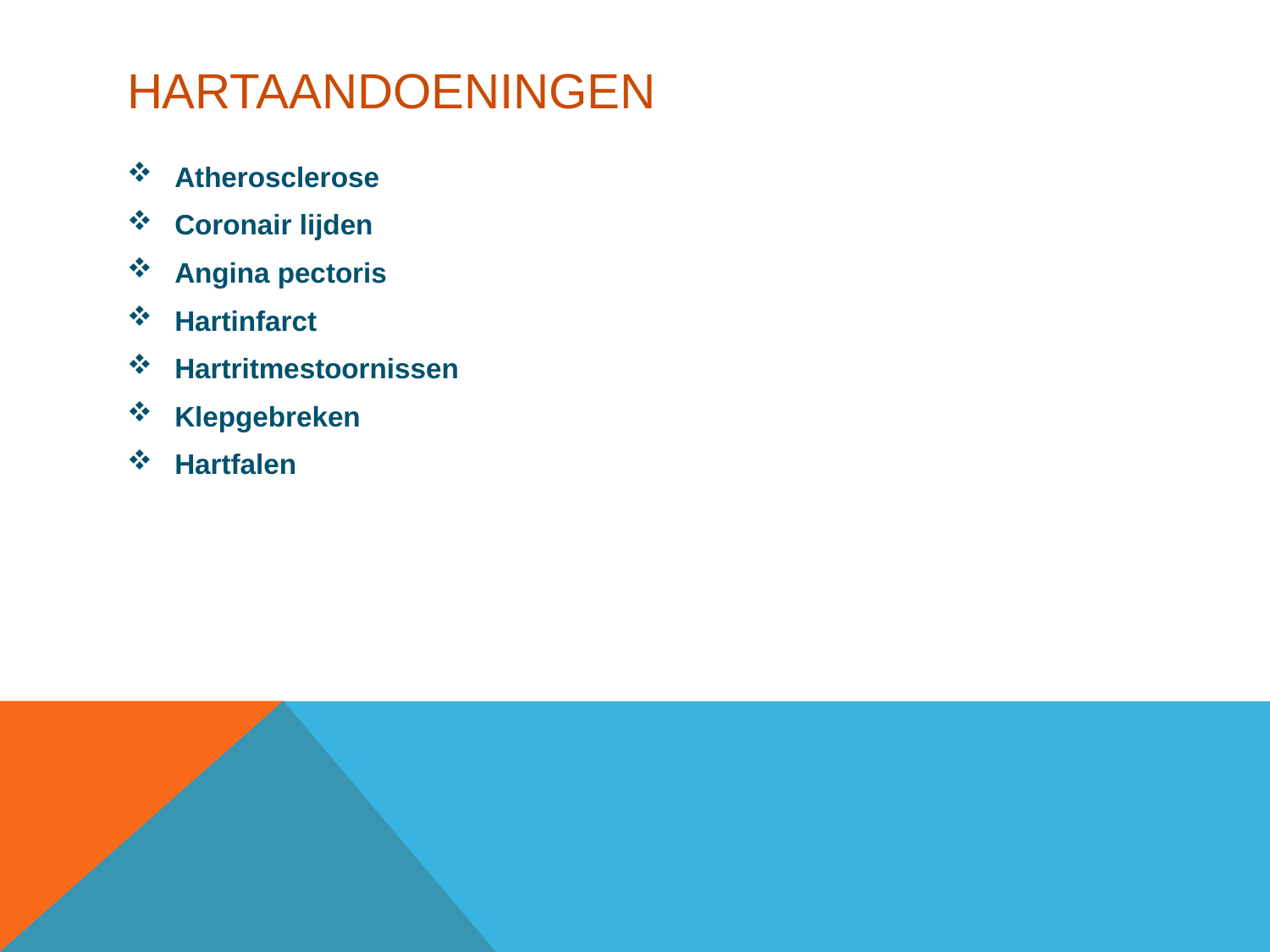

# Hartaandoeningen
Atherosclerose
Coronair lijden
Angina pectoris
Hartinfarct
Hartritmestoornissen
Klepgebreken
Hartfalen